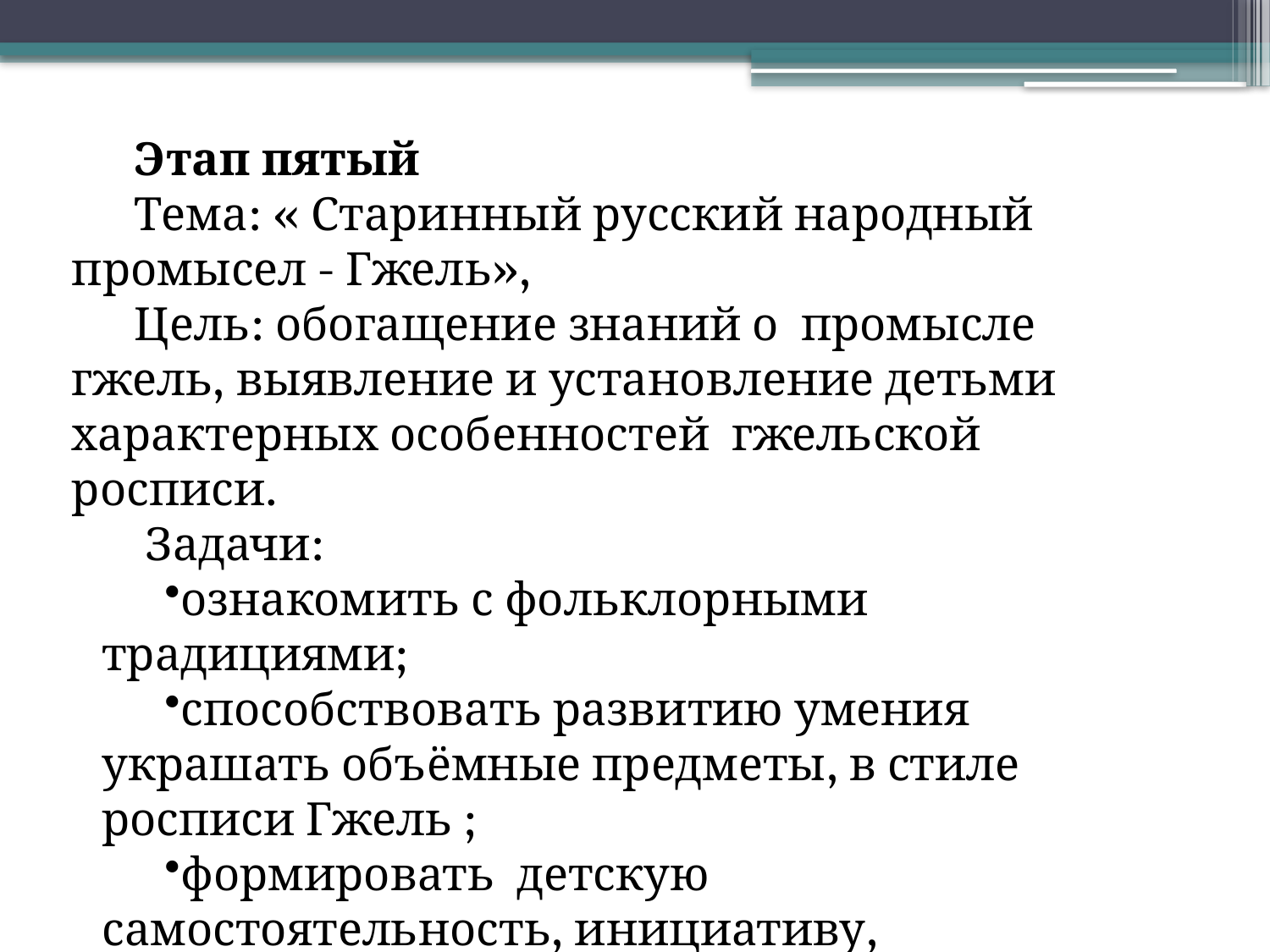

Этап пятый
Тема: « Старинный русский народный промысел - Гжель»,
Цель: обогащение знаний о  промысле гжель, выявление и установление детьми характерных особенностей  гжельской росписи.
 Задачи:
ознакомить с фольклорными традициями;
способствовать развитию умения украшать объёмные предметы, в стиле росписи Гжель ;
формировать  детскую  самостоятельность, инициативу,  индивидуальность и творческую активность;